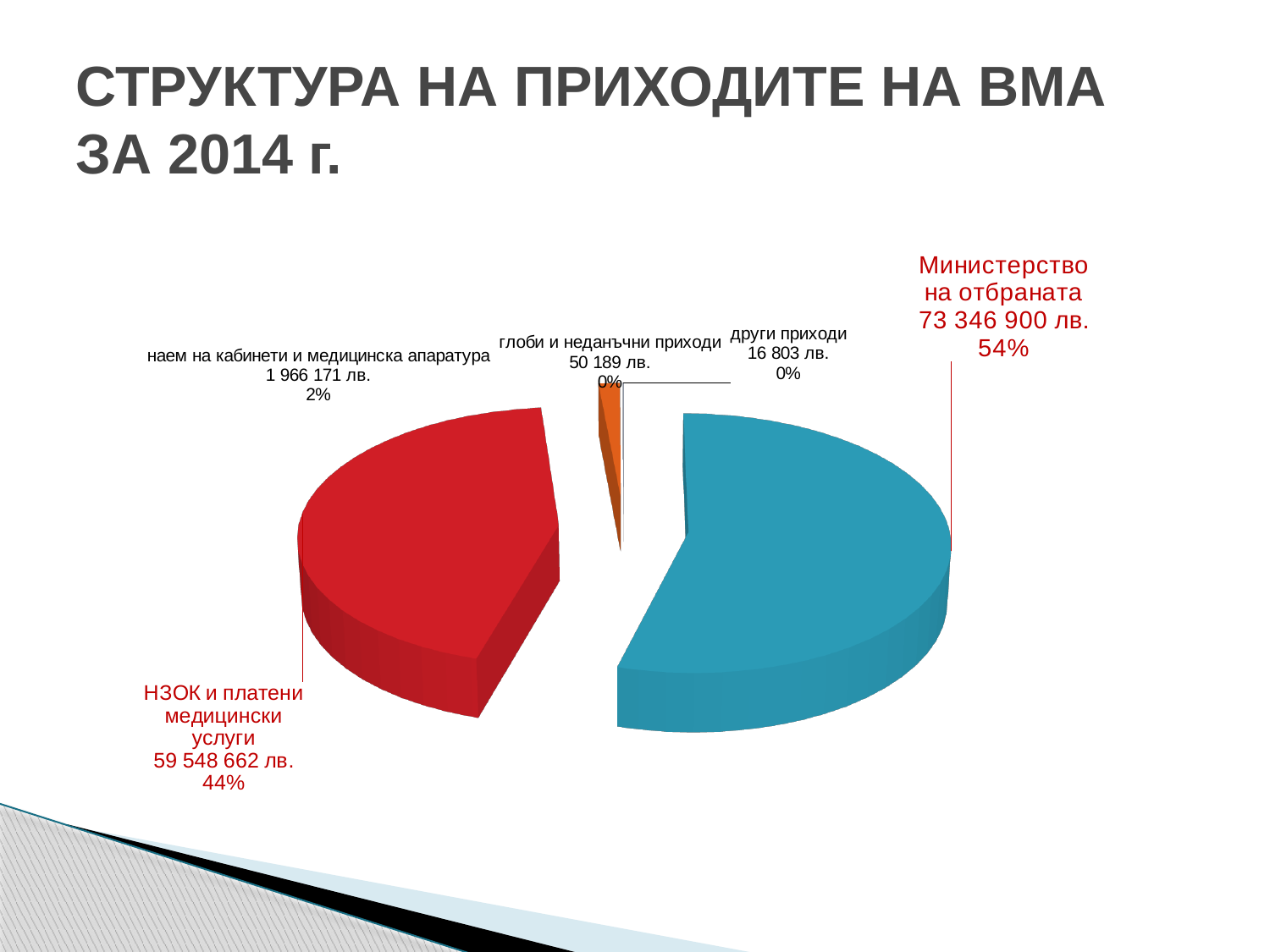

# СТРУКТУРА НА ПРИХОДИТЕ НА ВМА ЗА 2014 г.

[unsupported chart]